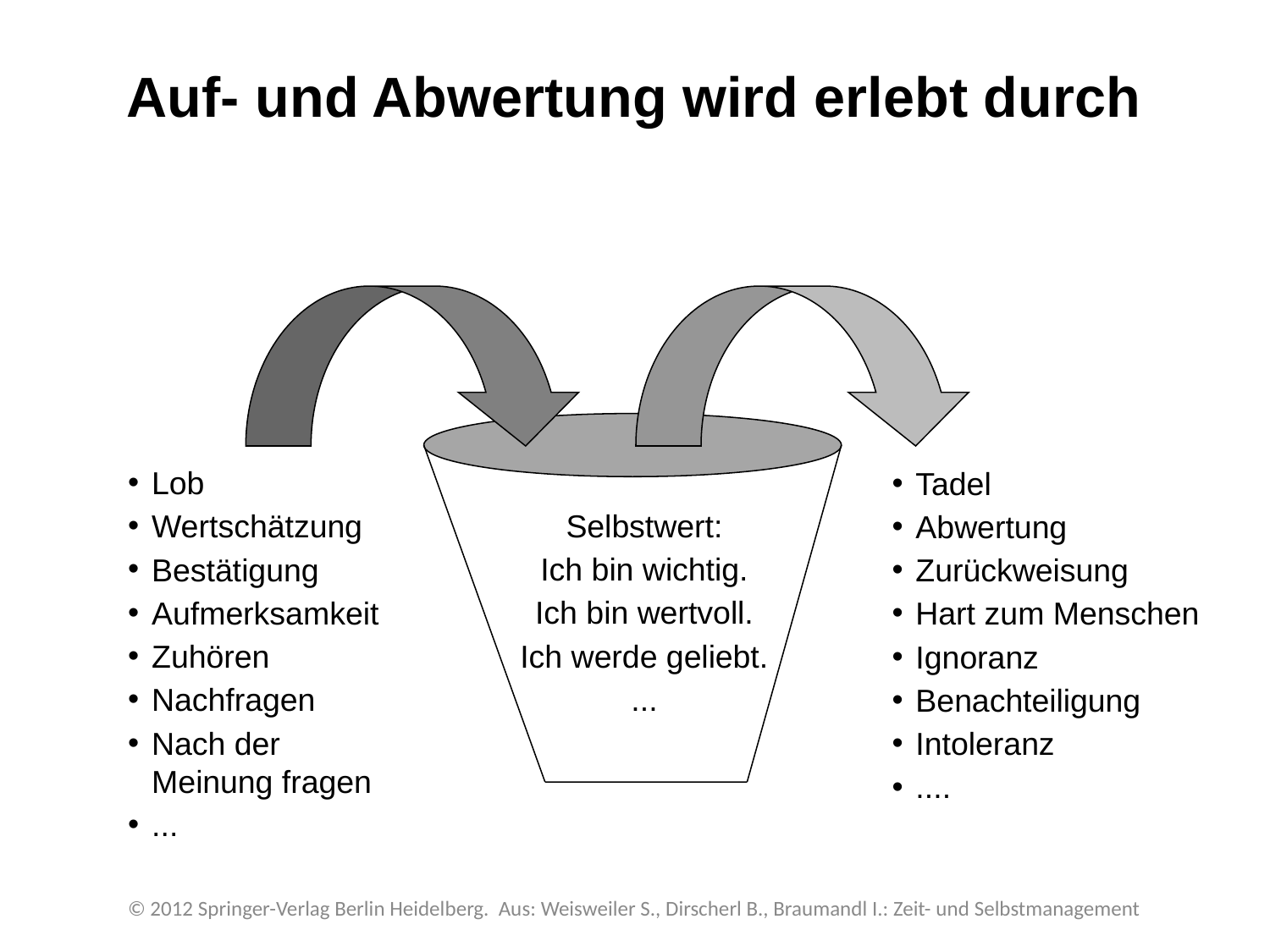

Auf- und Abwertung wird erlebt durch

Lob
Wertschätzung
Bestätigung
Aufmerksamkeit
Zuhören
Nachfragen
Nach der Meinung fragen
...
Tadel
Abwertung
Zurückweisung
Hart zum Menschen
Ignoranz
Benachteiligung
Intoleranz
....
Selbstwert:
Ich bin wichtig.
Ich bin wertvoll.
Ich werde geliebt.
...
© 2012 Springer-Verlag Berlin Heidelberg.  Aus: Weisweiler S., Dirscherl B., Braumandl I.: Zeit- und Selbstmanagement